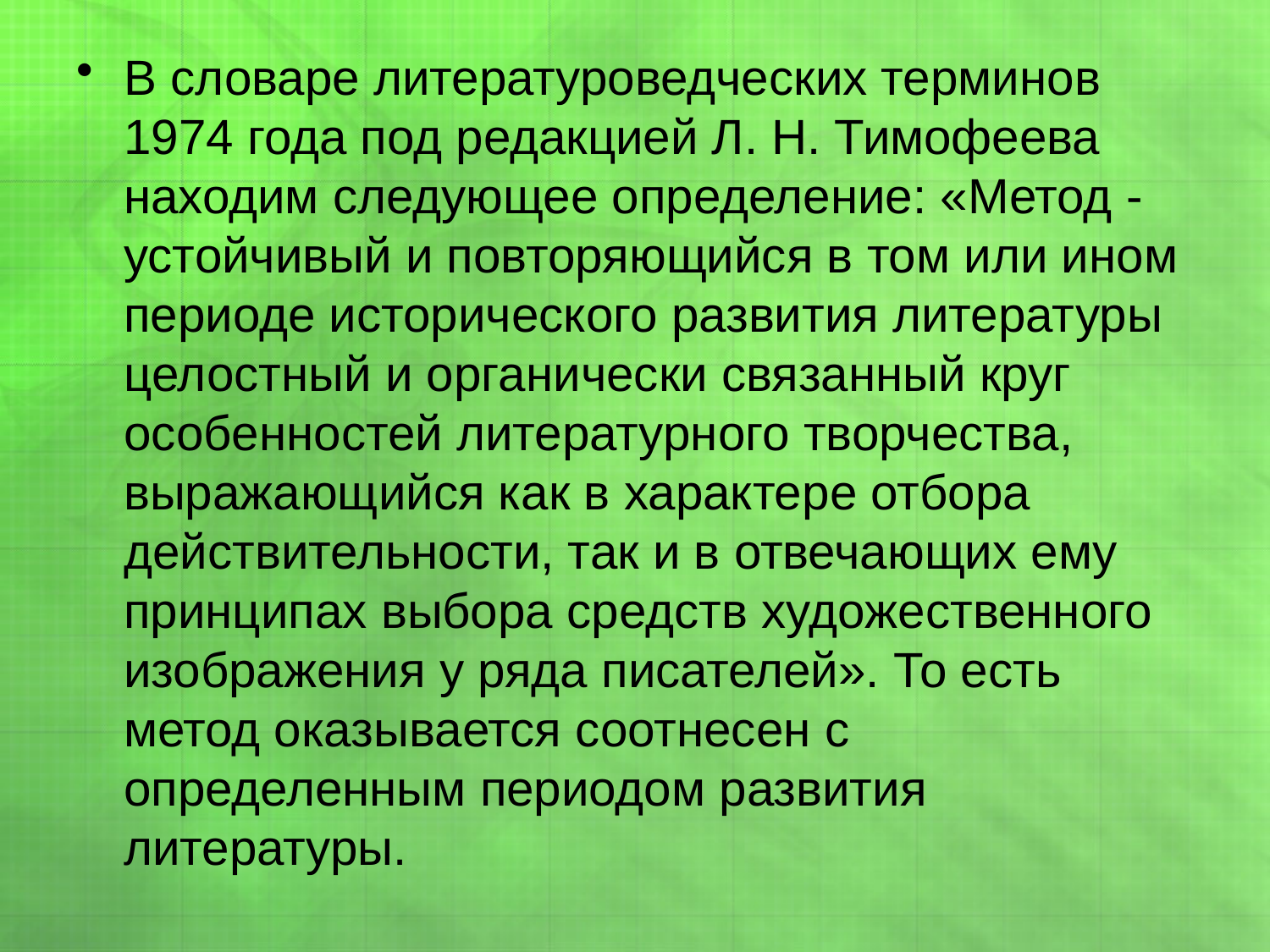

#
В словаре литературоведческих терминов 1974 года под редакцией Л. Н. Тимофеева находим следующее определение: «Метод - устойчивый и повторяющийся в том или ином периоде исторического развития литературы целостный и органически связанный круг особенностей литературного творчества, выражающийся как в характере отбора действительности, так и в отвечающих ему принципах выбора средств художественного изображения у ряда писателей». То есть метод оказывается соотнесен с определенным периодом развития литературы.